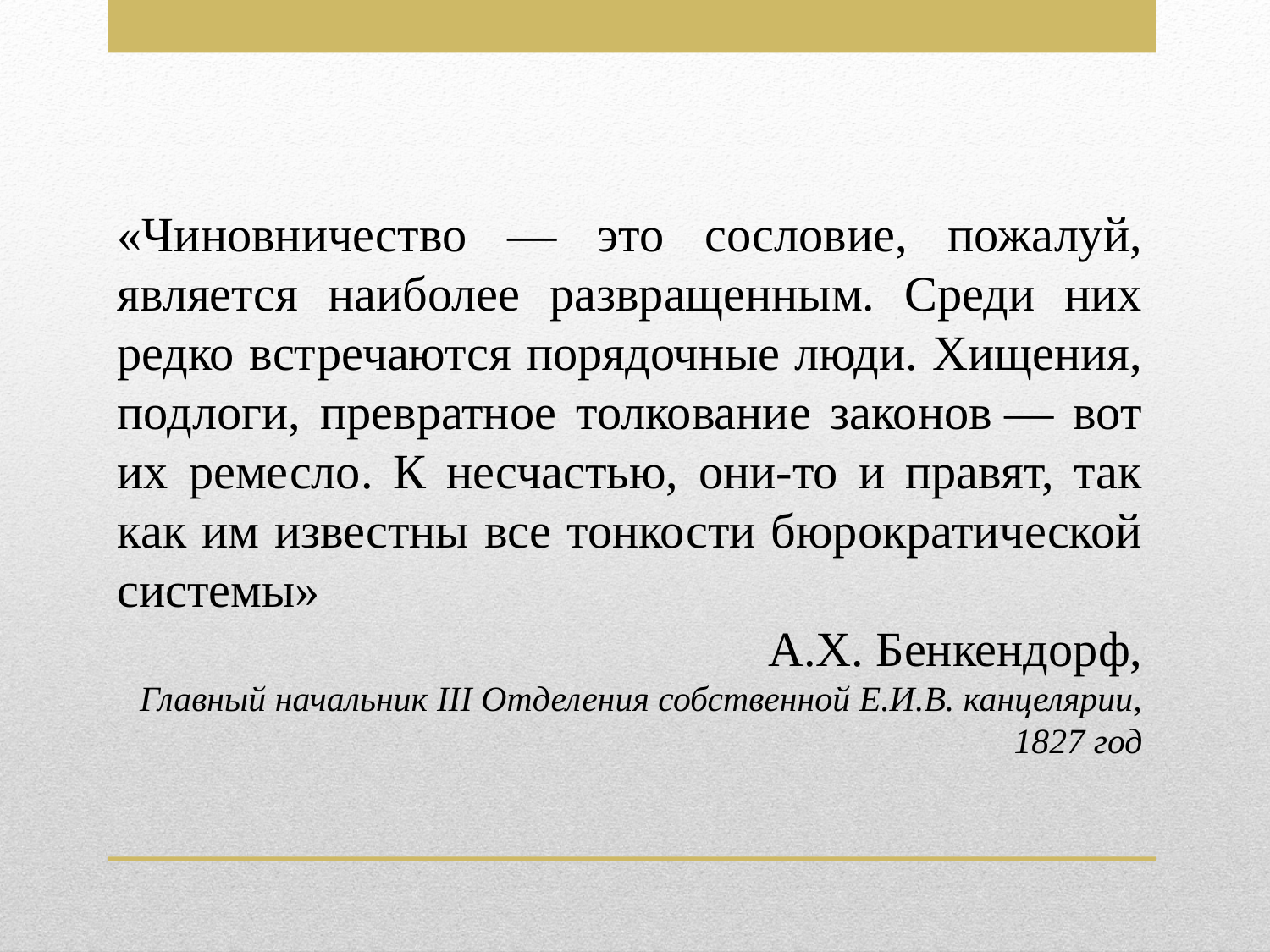

«Чиновничество — это сословие, пожалуй, является наиболее развращенным. Среди них редко встречаются порядочные люди. Хищения, подлоги, превратное толкование законов — вот их ремесло. К несчастью, они-то и правят, так как им известны все тонкости бюрократической системы»
А.Х. Бенкендорф,
Главный начальник III Отделения собственной Е.И.В. канцелярии, 1827 год
#